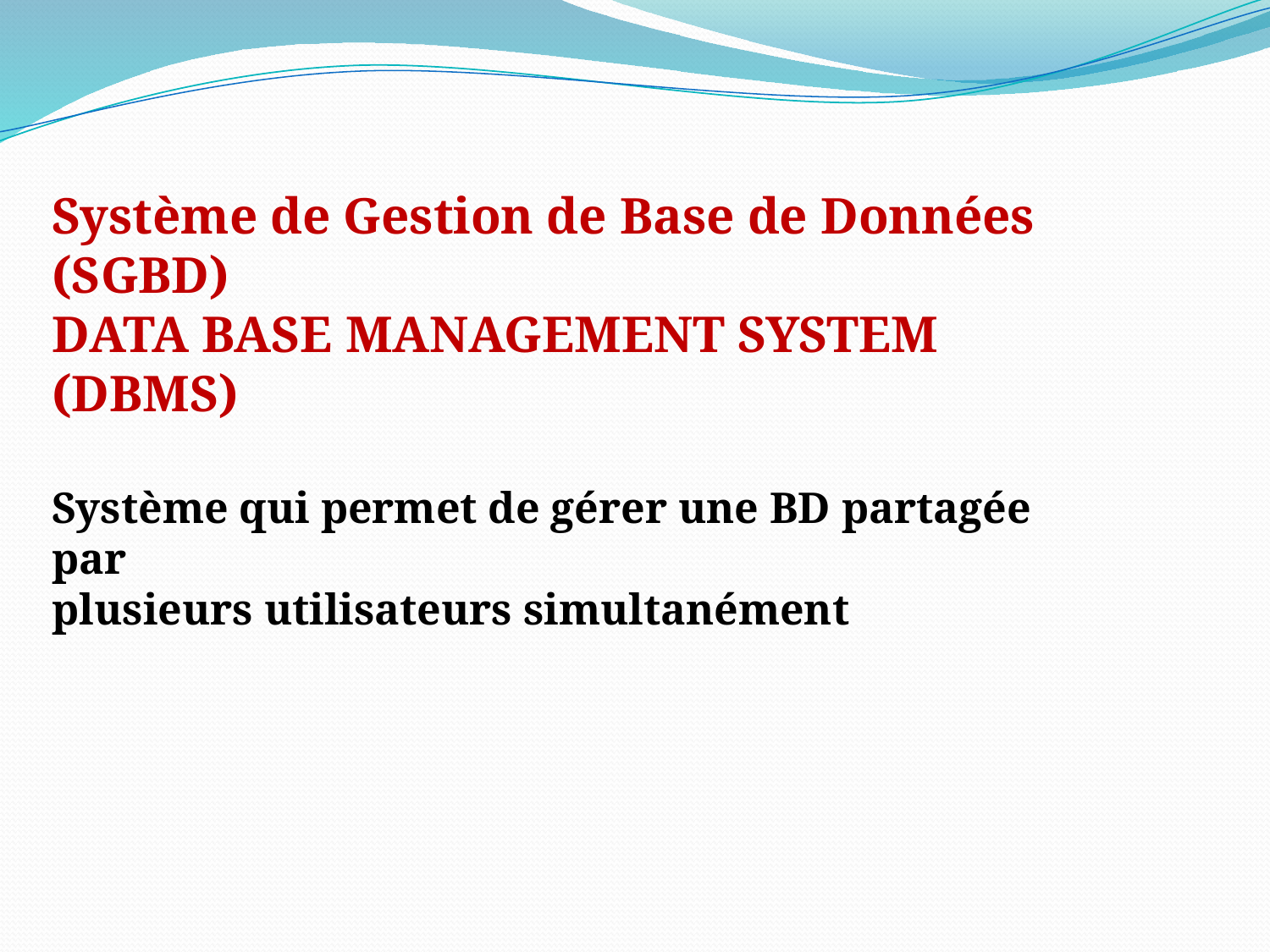

Système de Gestion de Base de Données (SGBD)
DATA BASE MANAGEMENT SYSTEM (DBMS)

Système qui permet de gérer une BD partagée par
plusieurs utilisateurs simultanément